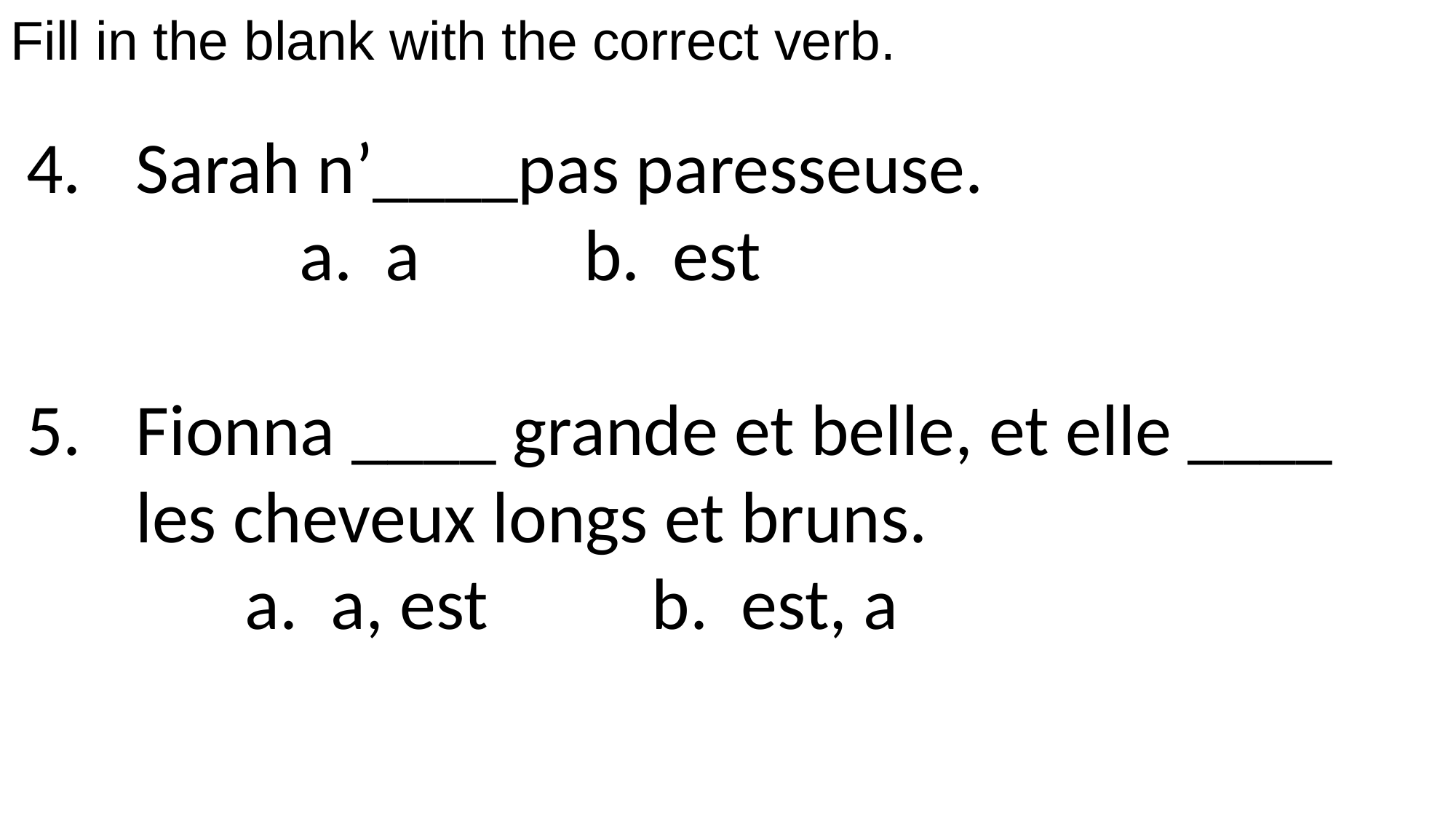

Fill in the blank with the correct verb.
Sarah n’____pas paresseuse.
		a.  a          b.  est

Fionna ____ grande et belle, et elle ____ les cheveux longs et bruns.
		a.  a, est          b.  est, a